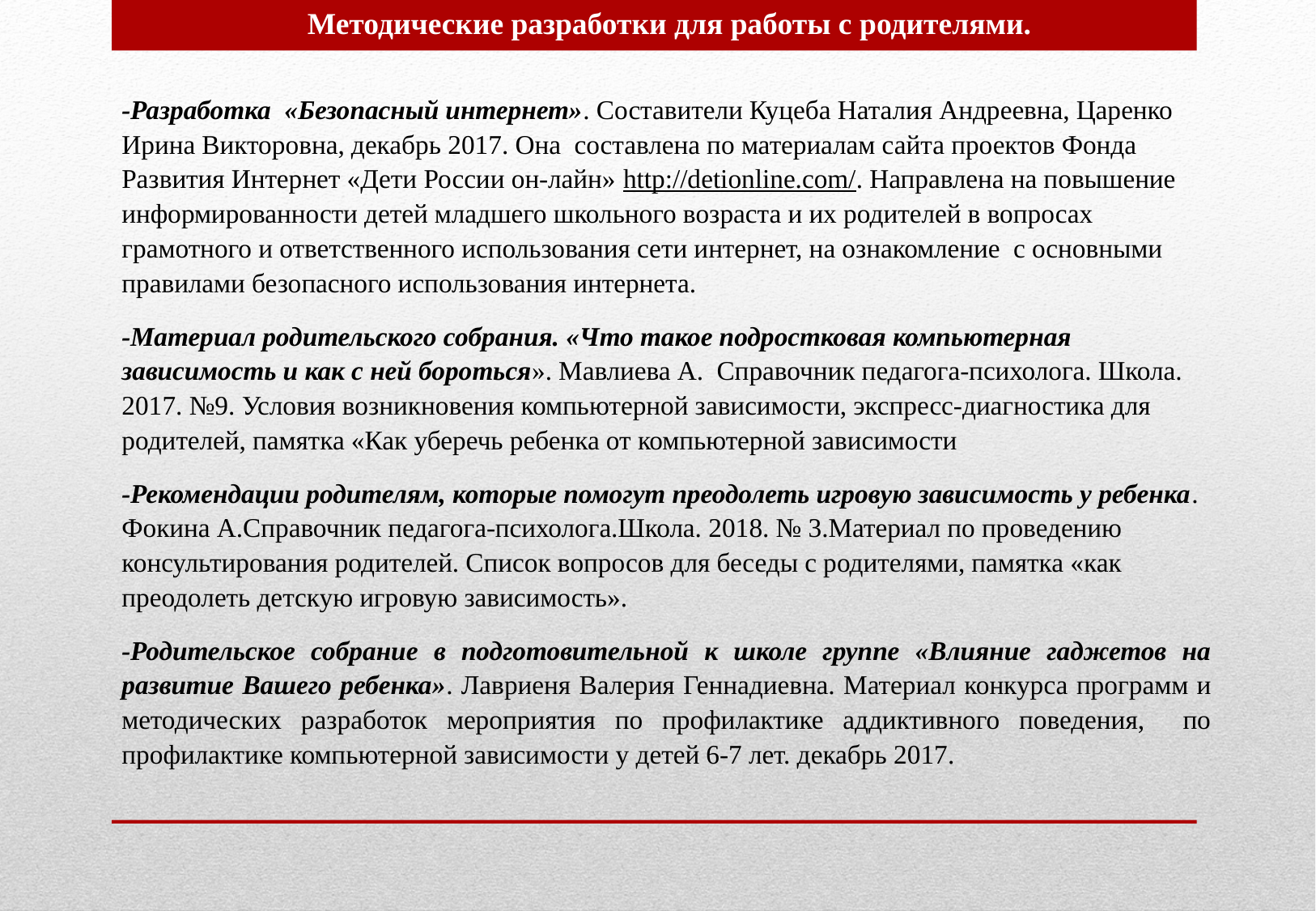

Методические разработки для работы с родителями.
-Разработка  «Безопасный интернет». Составители Куцеба Наталия Андреевна, Царенко Ирина Викторовна, декабрь 2017. Она  составлена по материалам сайта проектов Фонда Развития Интернет «Дети России он-лайн» http://detionline.com/. Направлена на повышение информированности детей младшего школьного возраста и их родителей в вопросах грамотного и ответственного использования сети интернет, на ознакомление  с основными правилами безопасного использования интернета.
-Материал родительского собрания. «Что такое подростковая компьютерная зависимость и как с ней бороться». Мавлиева А.  Справочник педагога-психолога. Школа. 2017. №9. Условия возникновения компьютерной зависимости, экспресс-диагностика для родителей, памятка «Как уберечь ребенка от компьютерной зависимости
-Рекомендации родителям, которые помогут преодолеть игровую зависимость у ребенка. Фокина А.Справочник педагога-психолога.Школа. 2018. № 3.Материал по проведению консультирования родителей. Список вопросов для беседы с родителями, памятка «как преодолеть детскую игровую зависимость».
-Родительское собрание в подготовительной к школе группе «Влияние гаджетов на развитие Вашего ребенка». Лавриеня Валерия Геннадиевна. Материал конкурса программ и методических разработок мероприятия по профилактике аддиктивного поведения,  по профилактике компьютерной зависимости у детей 6-7 лет. декабрь 2017.